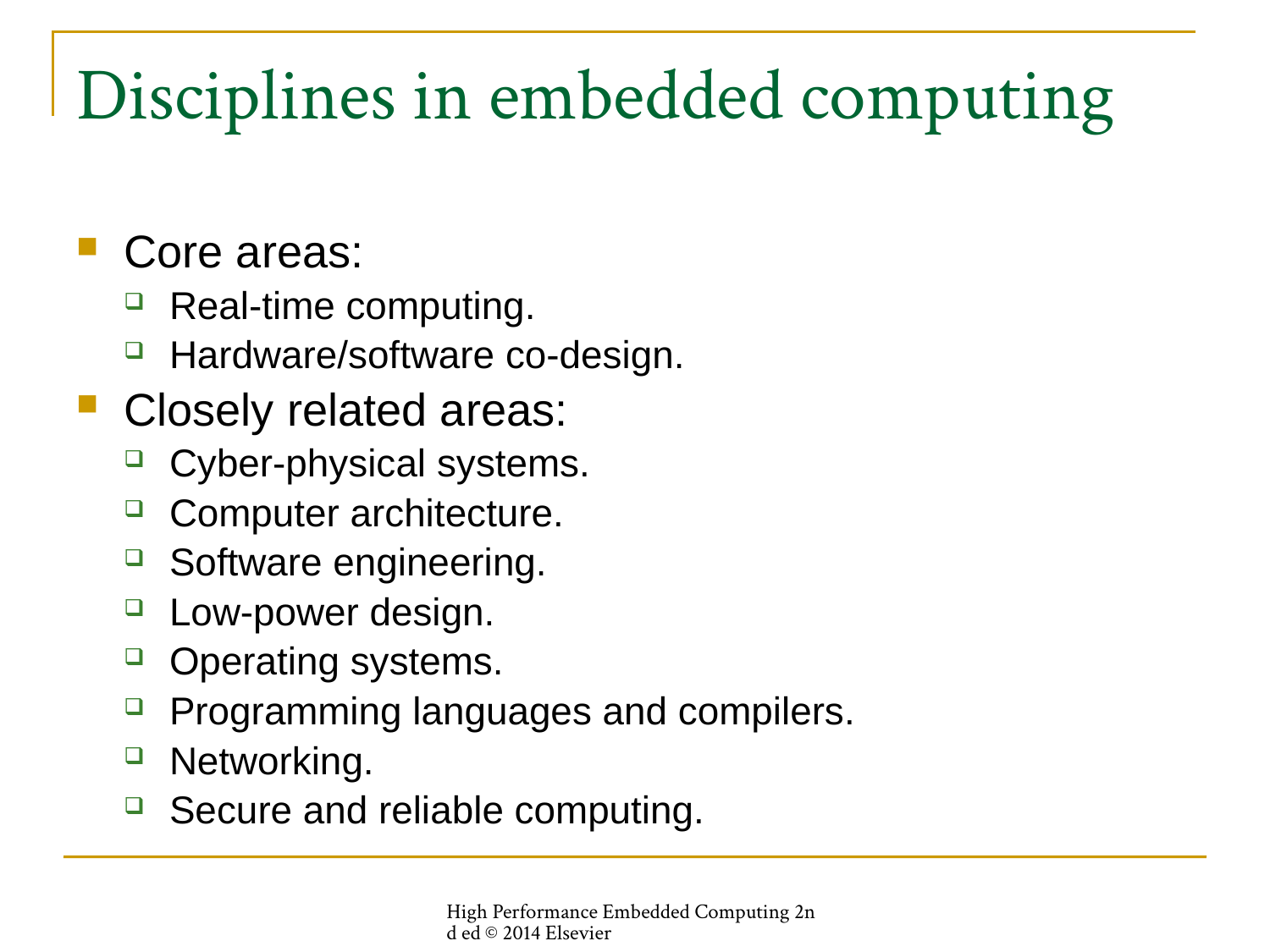

# Disciplines in embedded computing
Core areas:
Real-time computing.
Hardware/software co-design.
Closely related areas:
Cyber-physical systems.
Computer architecture.
Software engineering.
Low-power design.
Operating systems.
Programming languages and compilers.
Networking.
Secure and reliable computing.
High Performance Embedded Computing 2nd ed © 2014 Elsevier